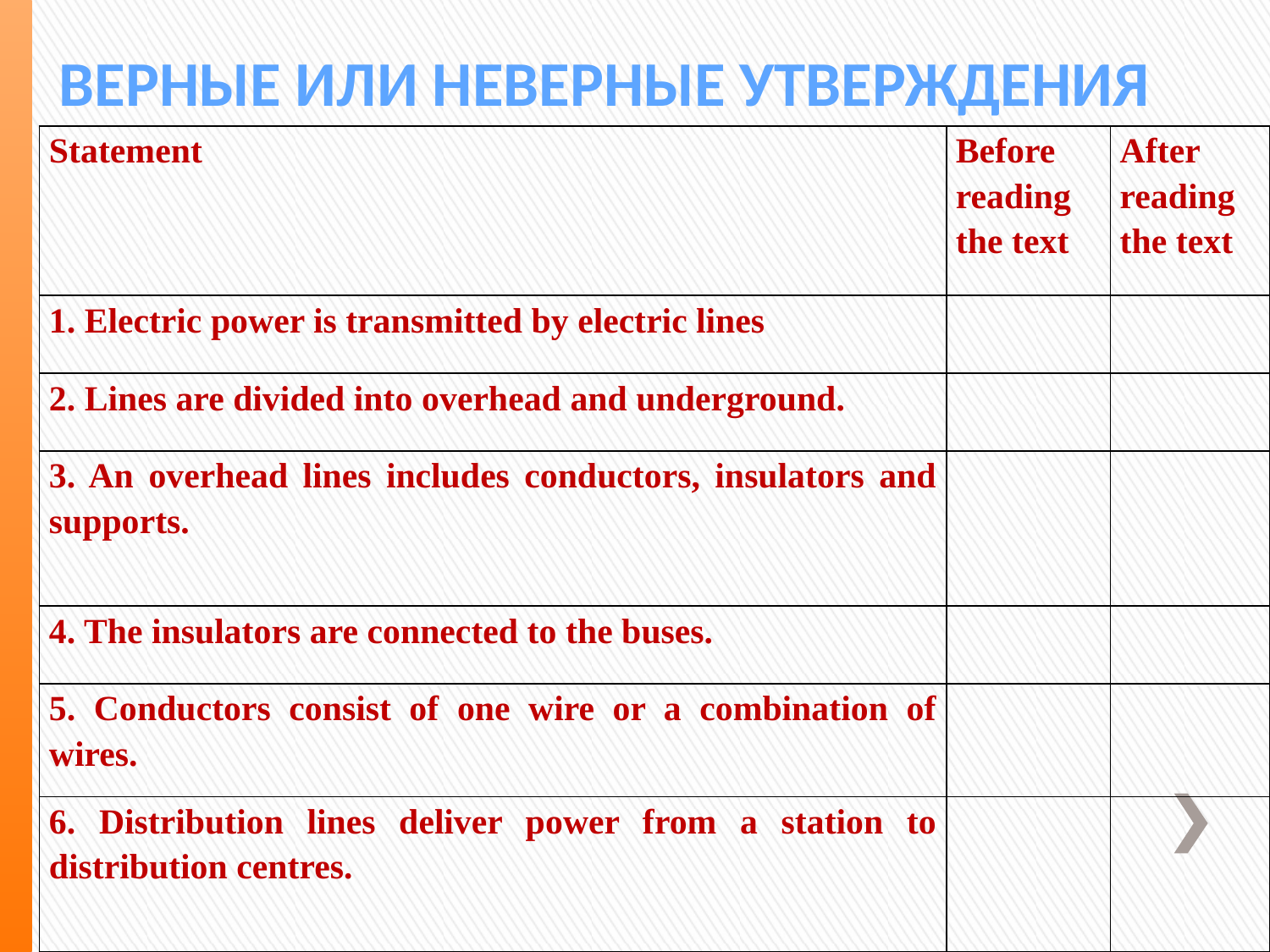

Верные или неверные утверждения
| Statement | Before reading the text | After reading the text |
| --- | --- | --- |
| 1. Electric power is transmitted by electric lines |  |  |
| 2. Lines are divided into overhead and underground. |  |  |
| 3. An overhead lines includes conductors, insulators and supports. |  |  |
| 4. The insulators are connected to the buses. |  |  |
| 5. Conductors consist of one wire or a combination of wires. |  |  |
| 6. Distribution lines deliver power from a station to distribution centres. |  |  |